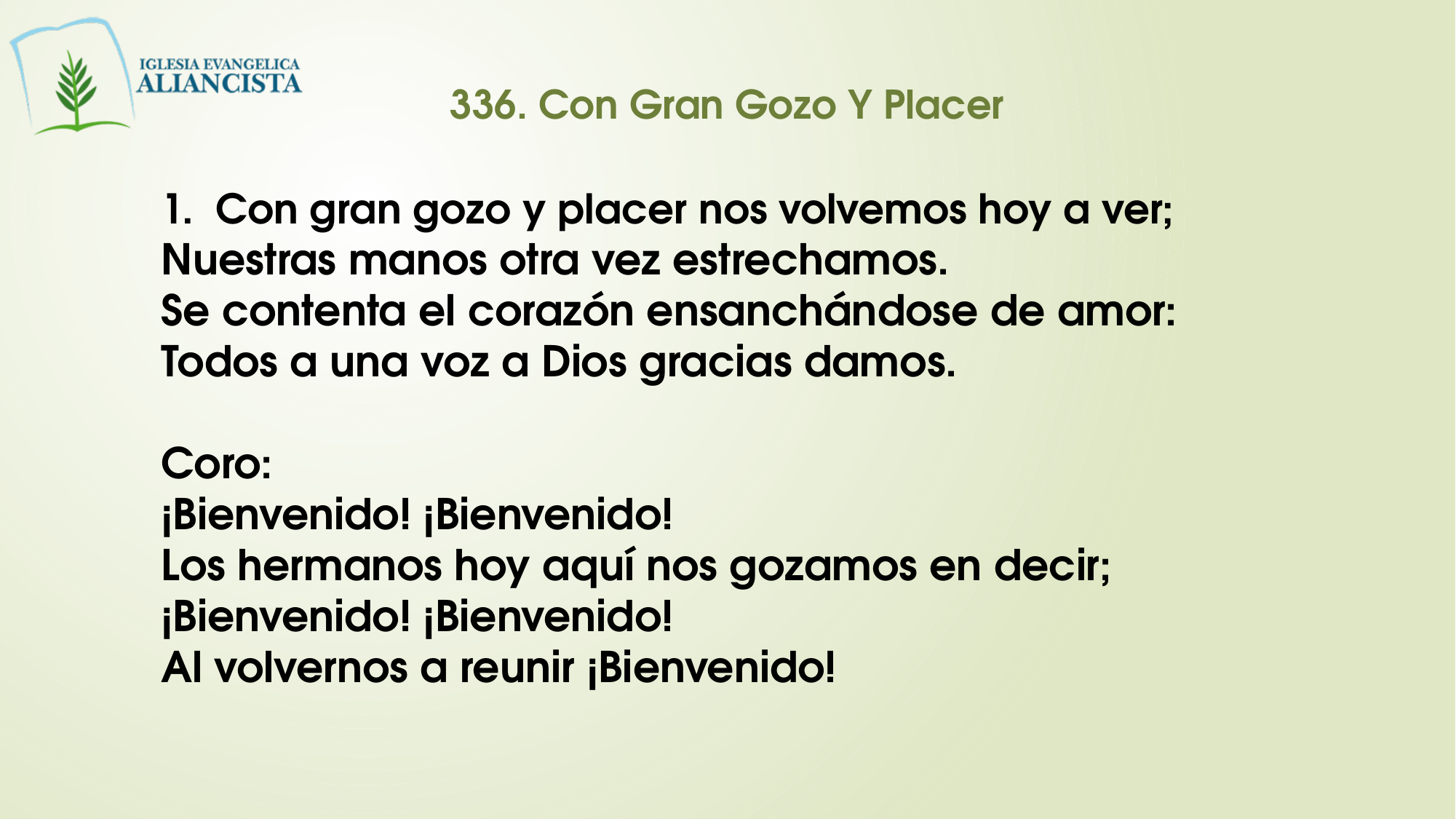

336. Con Gran Gozo Y Placer
Con gran gozo y placer nos volvemos hoy a ver;
Nuestras manos otra vez estrechamos.
Se contenta el corazón ensanchándose de amor:
Todos a una voz a Dios gracias damos.

Coro:
¡Bienvenido! ¡Bienvenido!
Los hermanos hoy aquí nos gozamos en decir;
¡Bienvenido! ¡Bienvenido!
Al volvernos a reunir ¡Bienvenido!